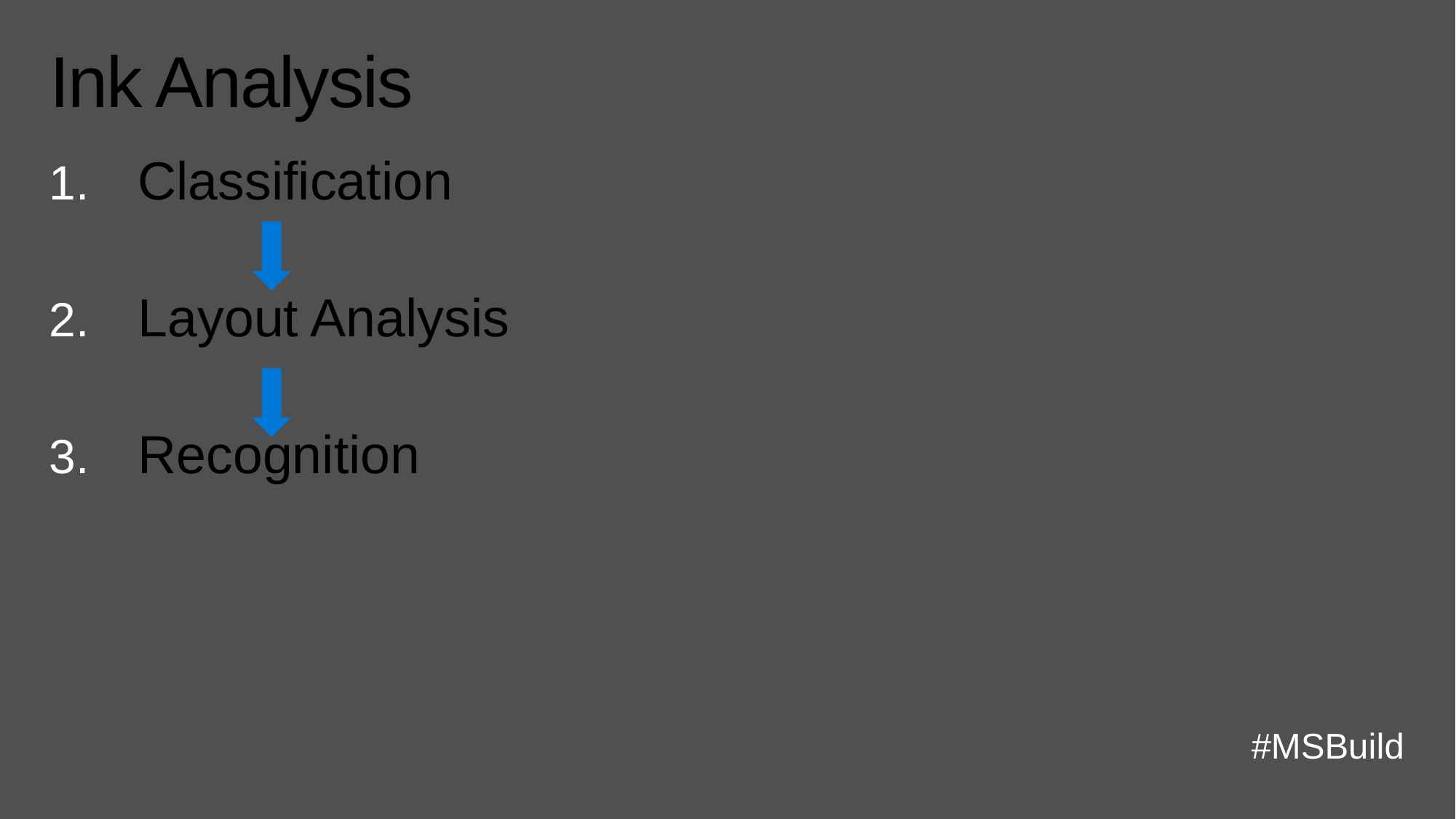

# Ink Analysis
Classification

Layout Analysis

Recognition

#MSBuild